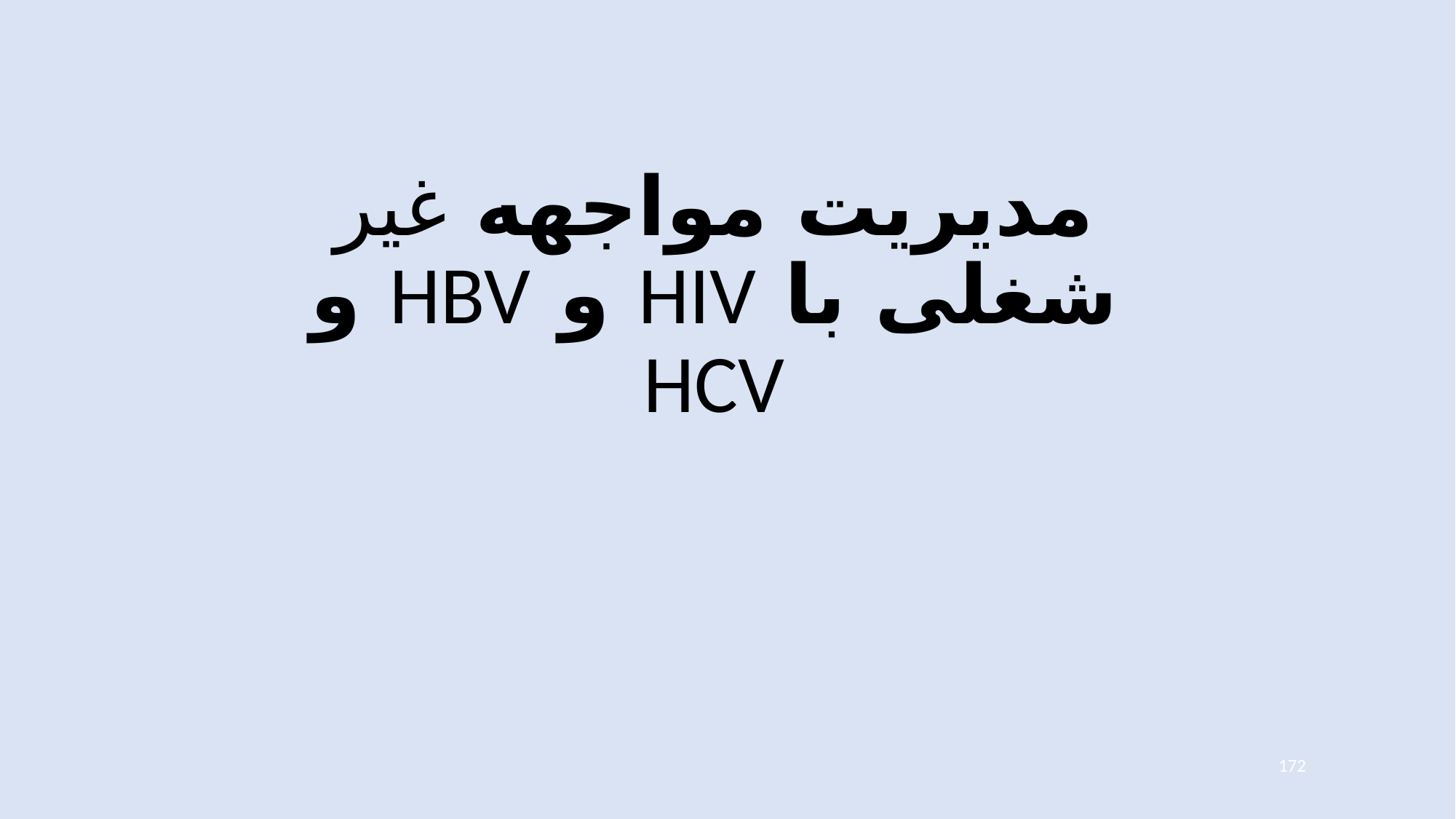

# مدیریت مواجهه غیر شغلی با HIV و HBV و HCV

172